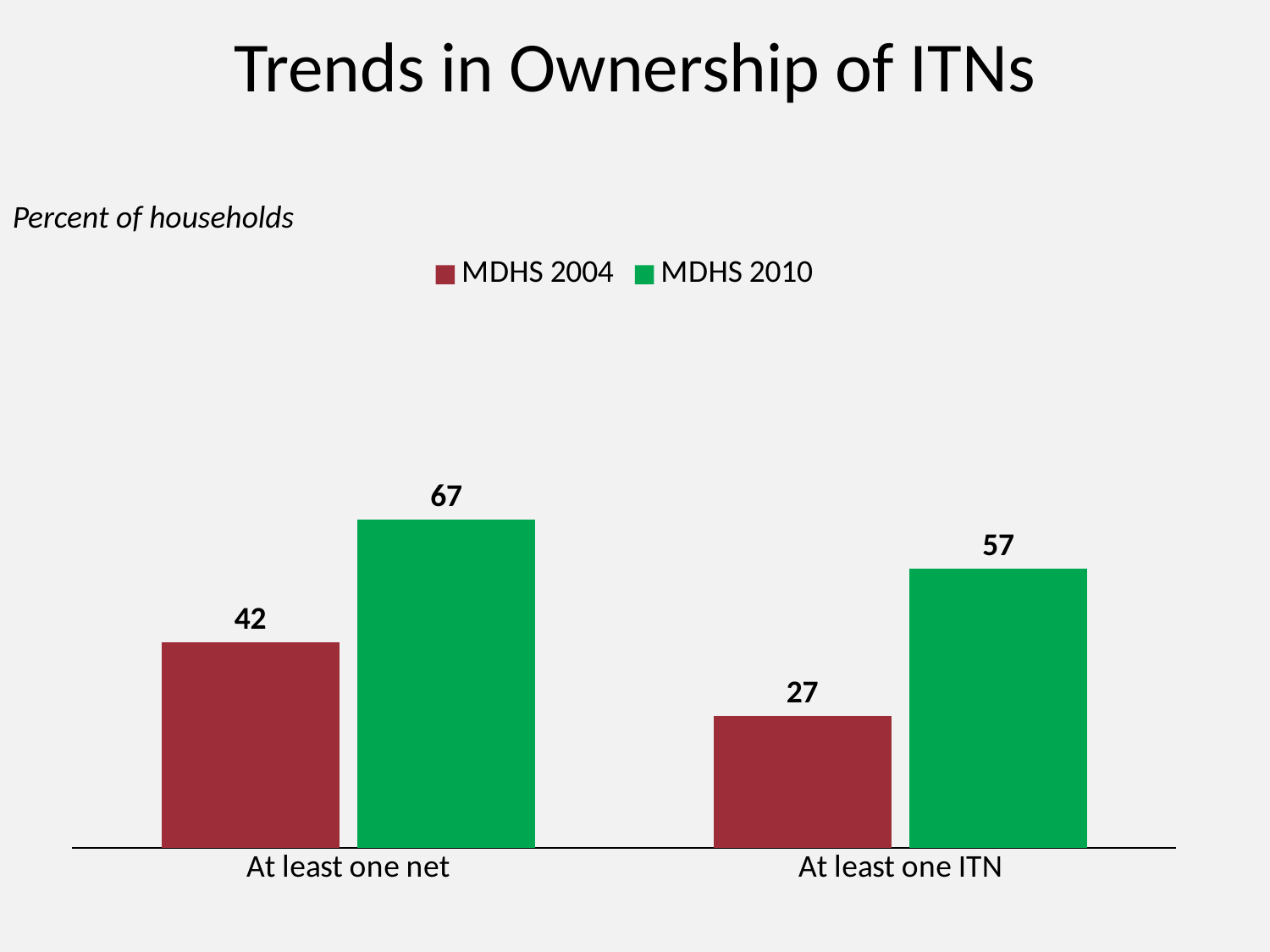

# Trends in Ownership of ITNs
Percent of households

### Chart

| Category | MDHS 2004 | MDHS 2010 |
|---|---|---|
| At least one net | 42.0 | 67.0 |
| At least one ITN | 27.0 | 57.0 |